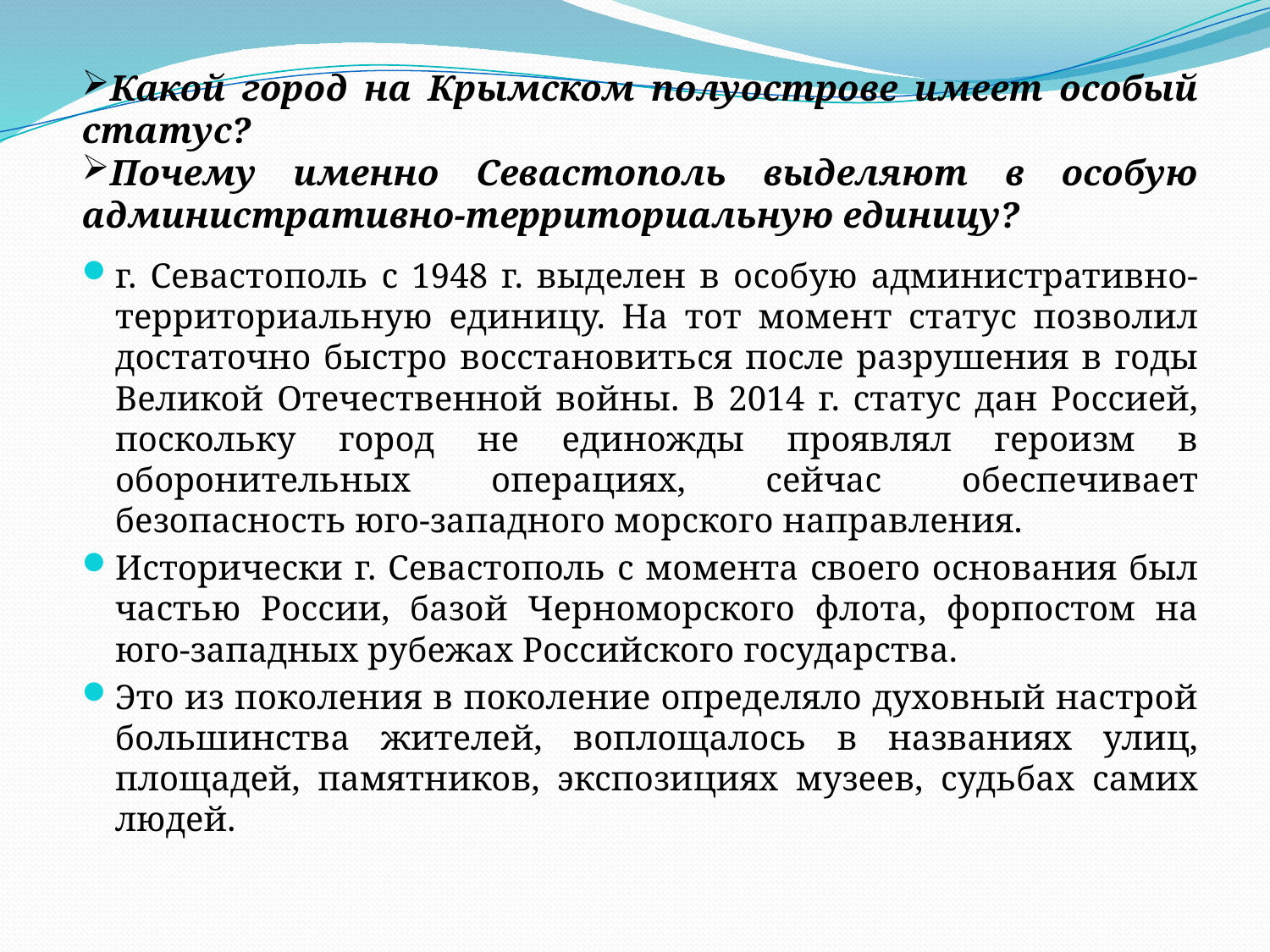

Какой город на Крымском полуострове имеет особый статус?
Почему именно Севастополь выделяют в особую административно-территориальную единицу?
г. Севастополь с 1948 г. выделен в особую административно-территориальную единицу. На тот момент статус позволил достаточно быстро восстановиться после разрушения в годы Великой Отечественной войны. В 2014 г. статус дан Россией, поскольку город не единожды проявлял героизм в оборонительных операциях, сейчас обеспечивает безопасность юго-западного морского направления.
Исторически г. Севастополь с момента своего основания был частью России, базой Черноморского флота, форпостом на юго-западных рубежах Российского государства.
Это из поколения в поколение определяло духовный настрой большинства жителей, воплощалось в названиях улиц, площадей, памятников, экспозициях музеев, судьбах самих людей.